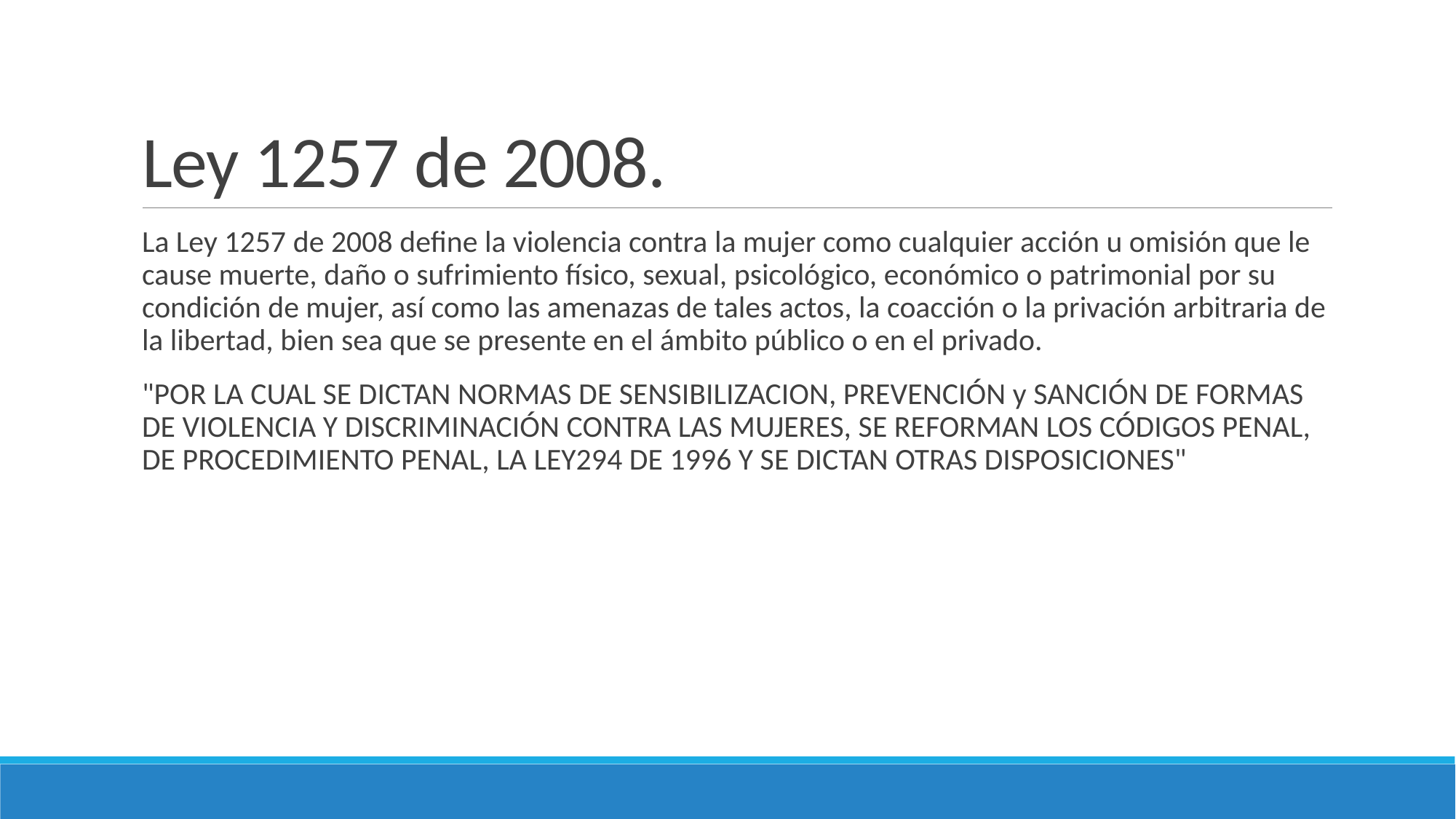

# Ley 1257 de 2008.
La Ley 1257 de 2008 define la violencia contra la mujer como cualquier acción u omisión que le cause muerte, daño o sufrimiento físico, sexual, psicológico, económico o patrimonial por su condición de mujer, así como las amenazas de tales actos, la coacción o la privación arbitraria de la libertad, bien sea que se presente en el ámbito público o en el privado.
"POR LA CUAL SE DICTAN NORMAS DE SENSIBILIZACION, PREVENCIÓN y SANCIÓN DE FORMAS DE VIOLENCIA Y DISCRIMINACIÓN CONTRA LAS MUJERES, SE REFORMAN LOS CÓDIGOS PENAL, DE PROCEDIMIENTO PENAL, LA LEY294 DE 1996 Y SE DICTAN OTRAS DISPOSICIONES"